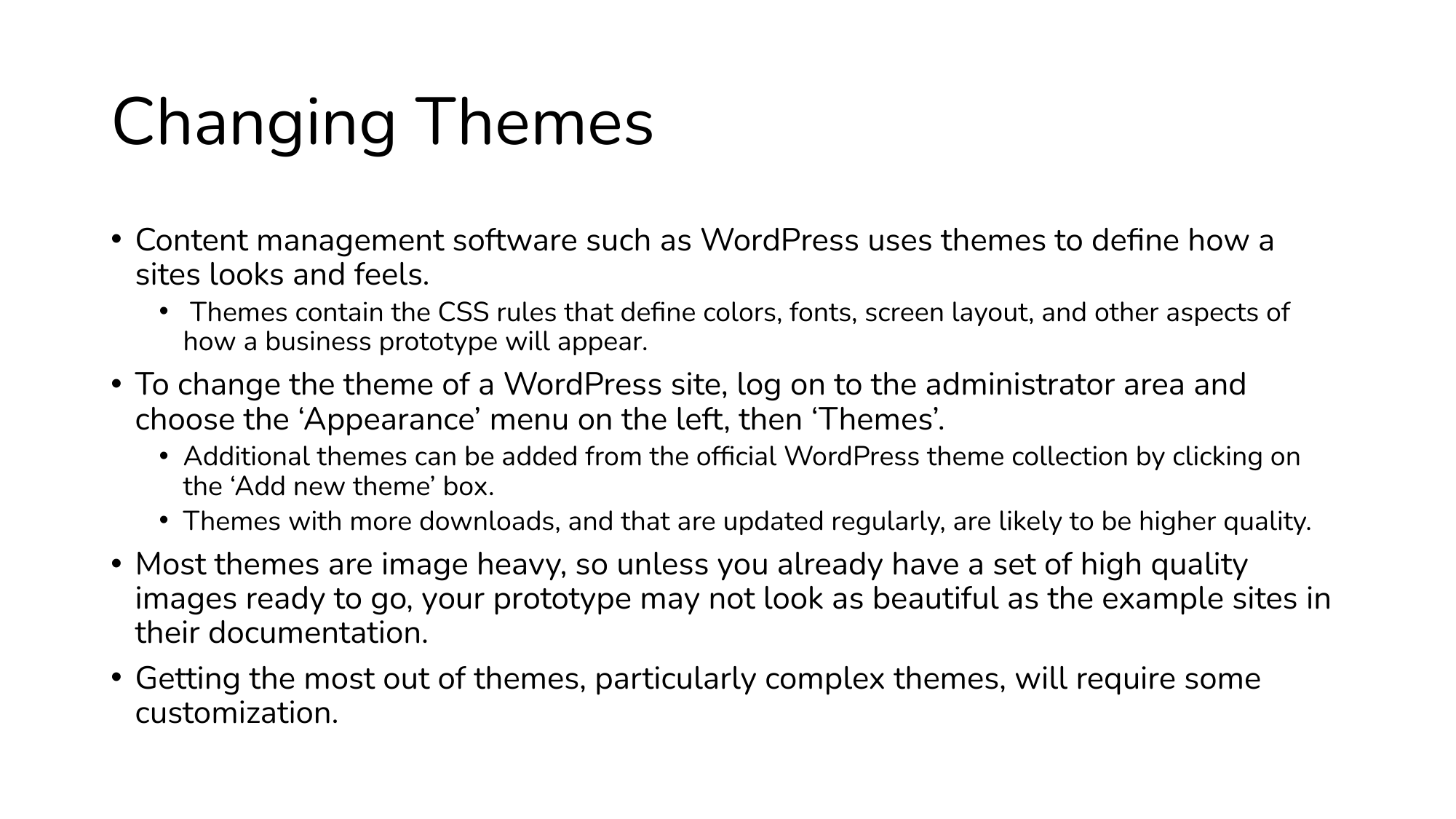

# Changing Themes
Content management software such as WordPress uses themes to define how a sites looks and feels.
 Themes contain the CSS rules that define colors, fonts, screen layout, and other aspects of how a business prototype will appear.
To change the theme of a WordPress site, log on to the administrator area and choose the ‘Appearance’ menu on the left, then ‘Themes’.
Additional themes can be added from the official WordPress theme collection by clicking on the ‘Add new theme’ box.
Themes with more downloads, and that are updated regularly, are likely to be higher quality.
Most themes are image heavy, so unless you already have a set of high quality images ready to go, your prototype may not look as beautiful as the example sites in their documentation.
Getting the most out of themes, particularly complex themes, will require some customization.